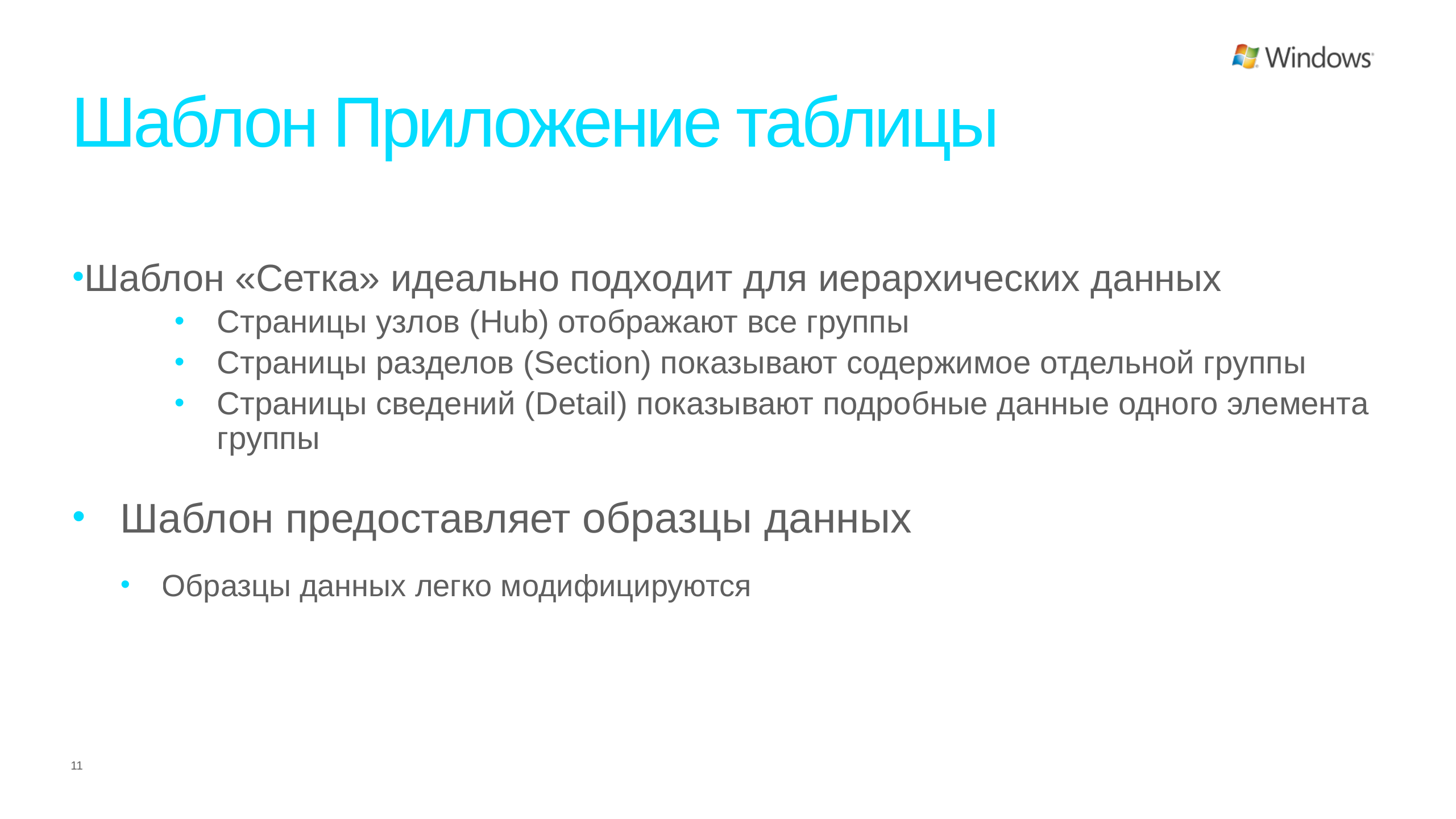

# Шаблон Приложение таблицы
Шаблон «Сетка» идеально подходит для иерархических данных
Страницы узлов (Hub) отображают все группы
Страницы разделов (Section) показывают содержимое отдельной группы
Страницы сведений (Detail) показывают подробные данные одного элемента группы
Шаблон предоставляет образцы данных
Образцы данных легко модифицируются